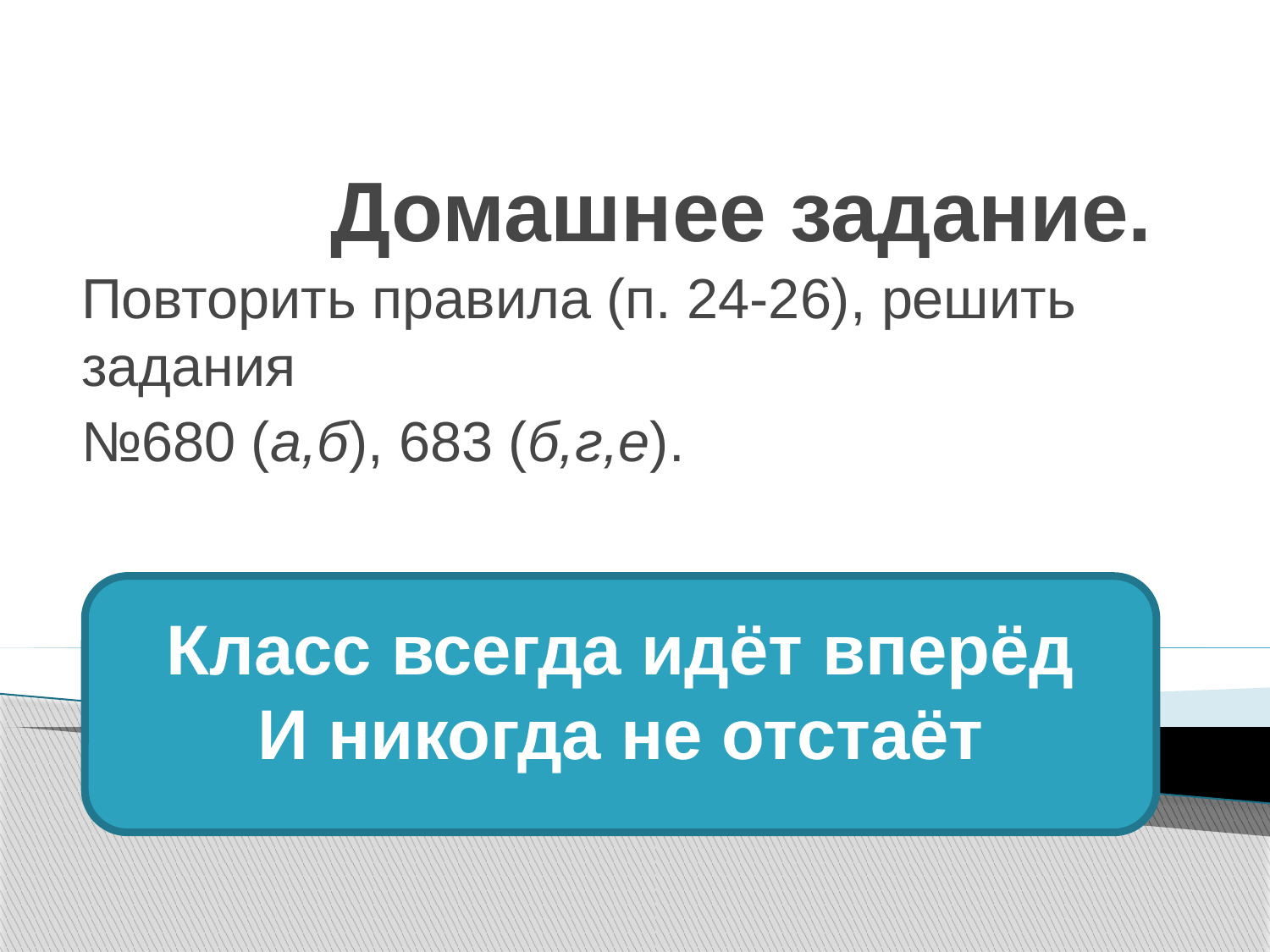

# Домашнее задание.
Повторить правила (п. 24-26), решить задания
№680 (а,б), 683 (б,г,е).

Класс всегда идёт вперёд
И никогда не отстаёт